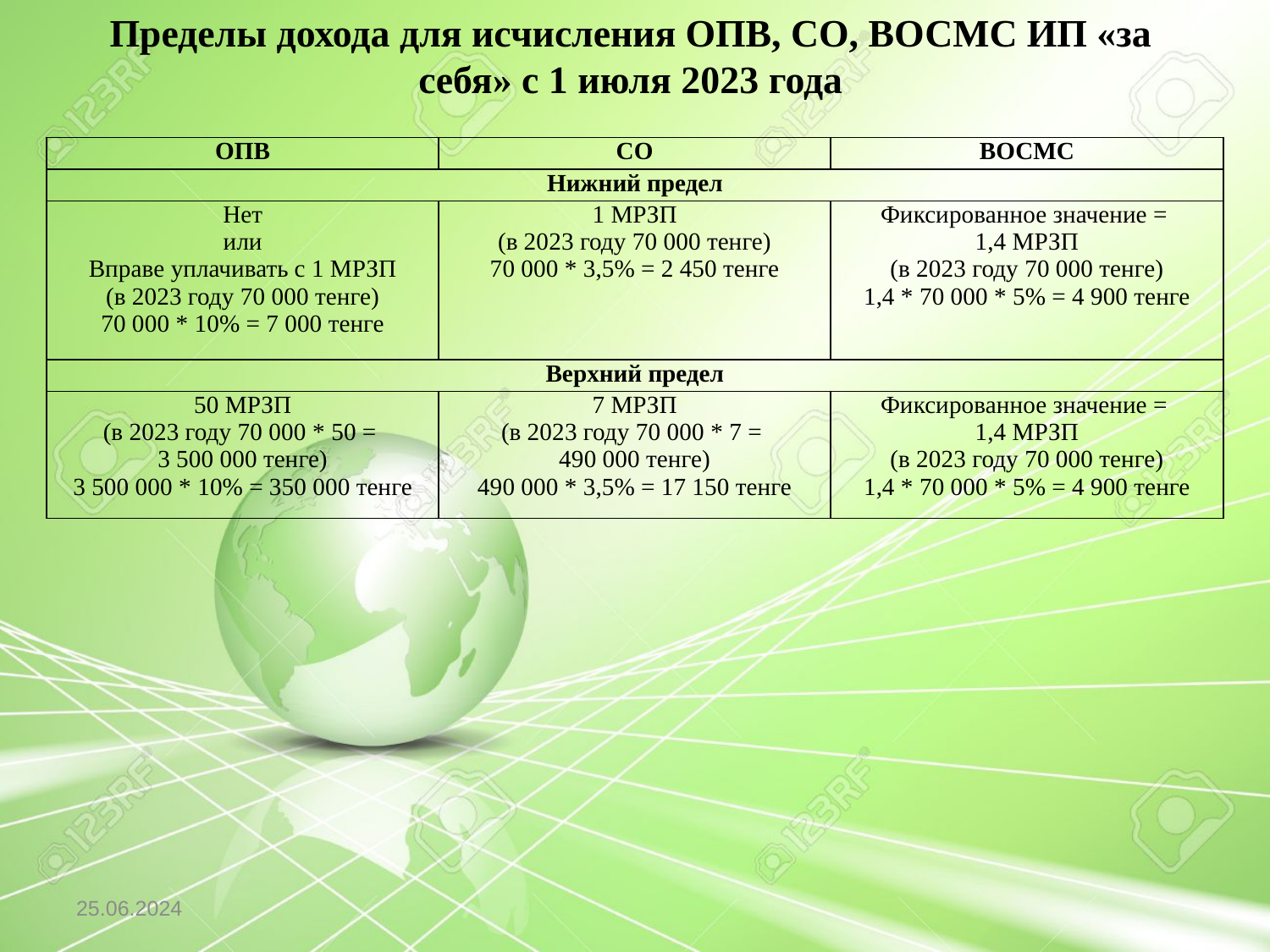

Пределы дохода для исчисления ОПВ, СО, ВОСМС ИП «за себя» с 1 июля 2023 года
| ОПВ | СО | ВОСМС |
| --- | --- | --- |
| Нижний предел |  |  |
| Нет или Вправе уплачивать с 1 МРЗП (в 2023 году 70 000 тенге) 70 000 \* 10% = 7 000 тенге | 1 МРЗП (в 2023 году 70 000 тенге) 70 000 \* 3,5% = 2 450 тенге | Фиксированное значение = 1,4 МРЗП (в 2023 году 70 000 тенге) 1,4 \* 70 000 \* 5% = 4 900 тенге |
| Верхний предел |  |  |
| 50 МРЗП (в 2023 году 70 000 \* 50 = 3 500 000 тенге) 3 500 000 \* 10% = 350 000 тенге | 7 МРЗП (в 2023 году 70 000 \* 7 = 490 000 тенге) 490 000 \* 3,5% = 17 150 тенге | Фиксированное значение = 1,4 МРЗП (в 2023 году 70 000 тенге) 1,4 \* 70 000 \* 5% = 4 900 тенге |
25.06.2024